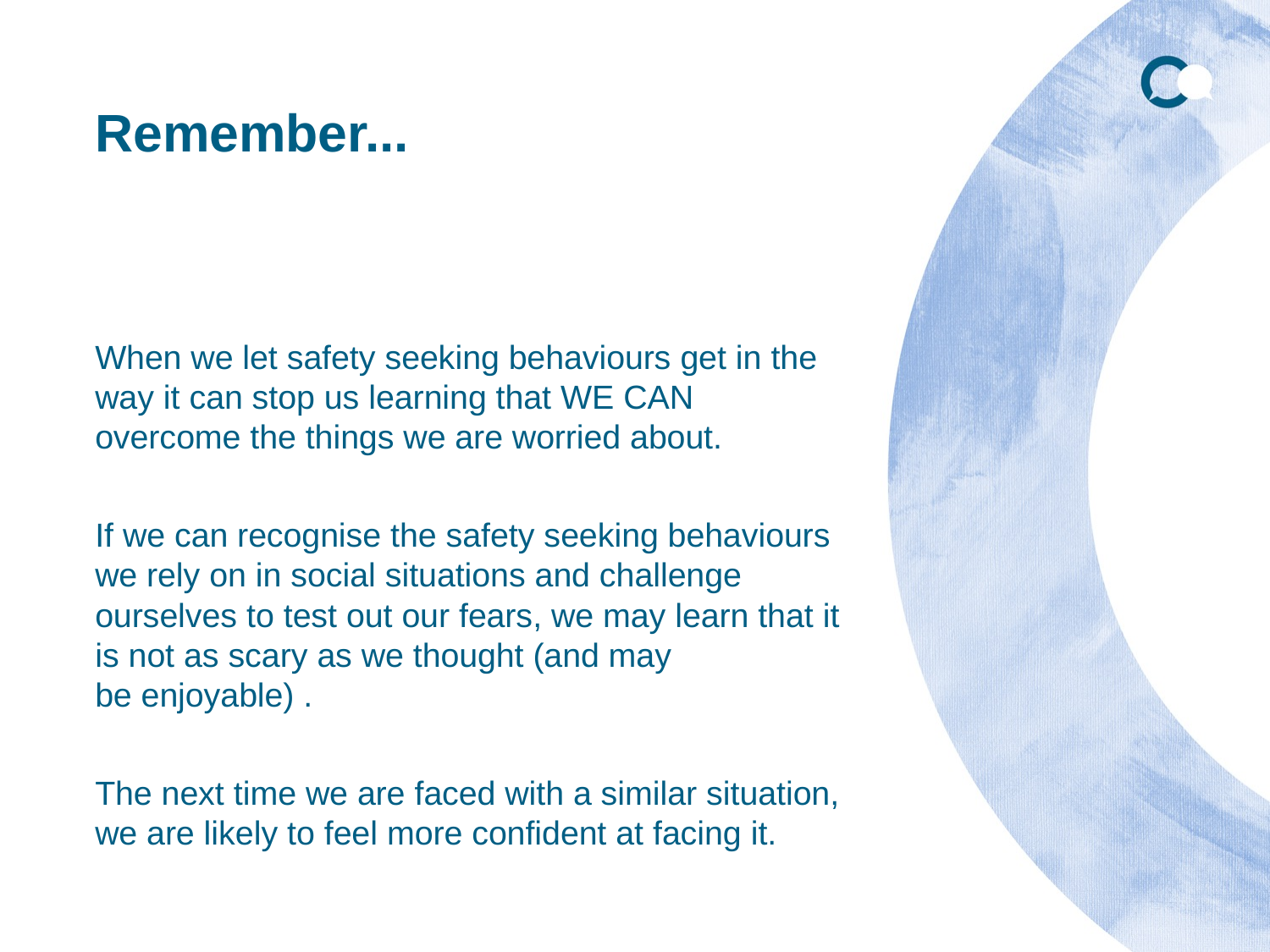

# Remember...
When we let safety seeking behaviours get in the way it can stop us learning that WE CAN overcome the things we are worried about.

If we can recognise the safety seeking behaviours we rely on in social situations and challenge ourselves to test out our fears, we may learn that it is not as scary as we thought (and may be enjoyable) .

The next time we are faced with a similar situation, we are likely to feel more confident at facing it.